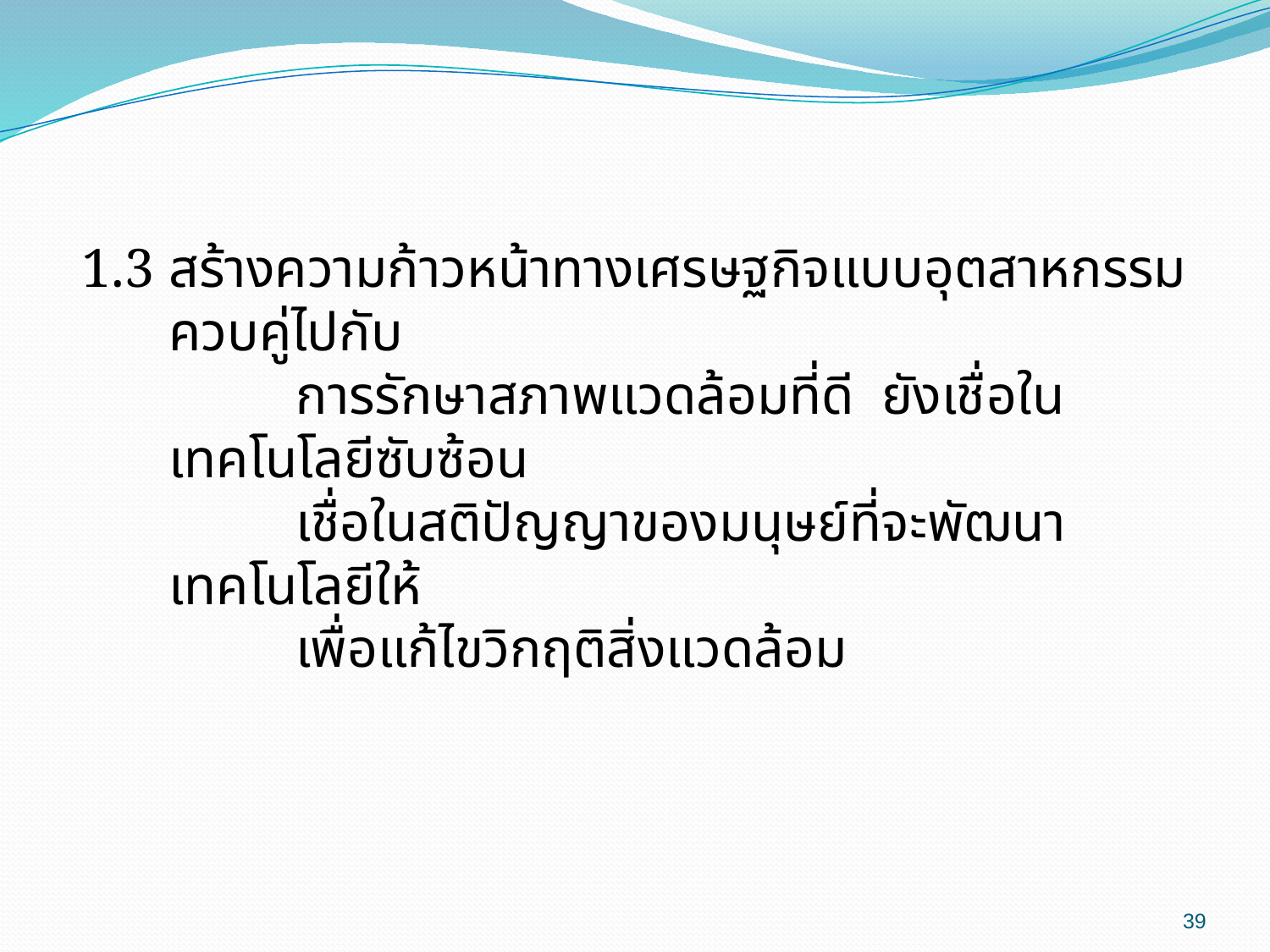

1.3	สร้างความก้าวหน้าทางเศรษฐกิจแบบอุตสาหกรรมควบคู่ไปกับ
		การรักษาสภาพแวดล้อมที่ดี  ยังเชื่อในเทคโนโลยีซับซ้อน
		เชื่อในสติปัญญาของมนุษย์ที่จะพัฒนาเทคโนโลยีให้
		เพื่อแก้ไขวิกฤติสิ่งแวดล้อม
39